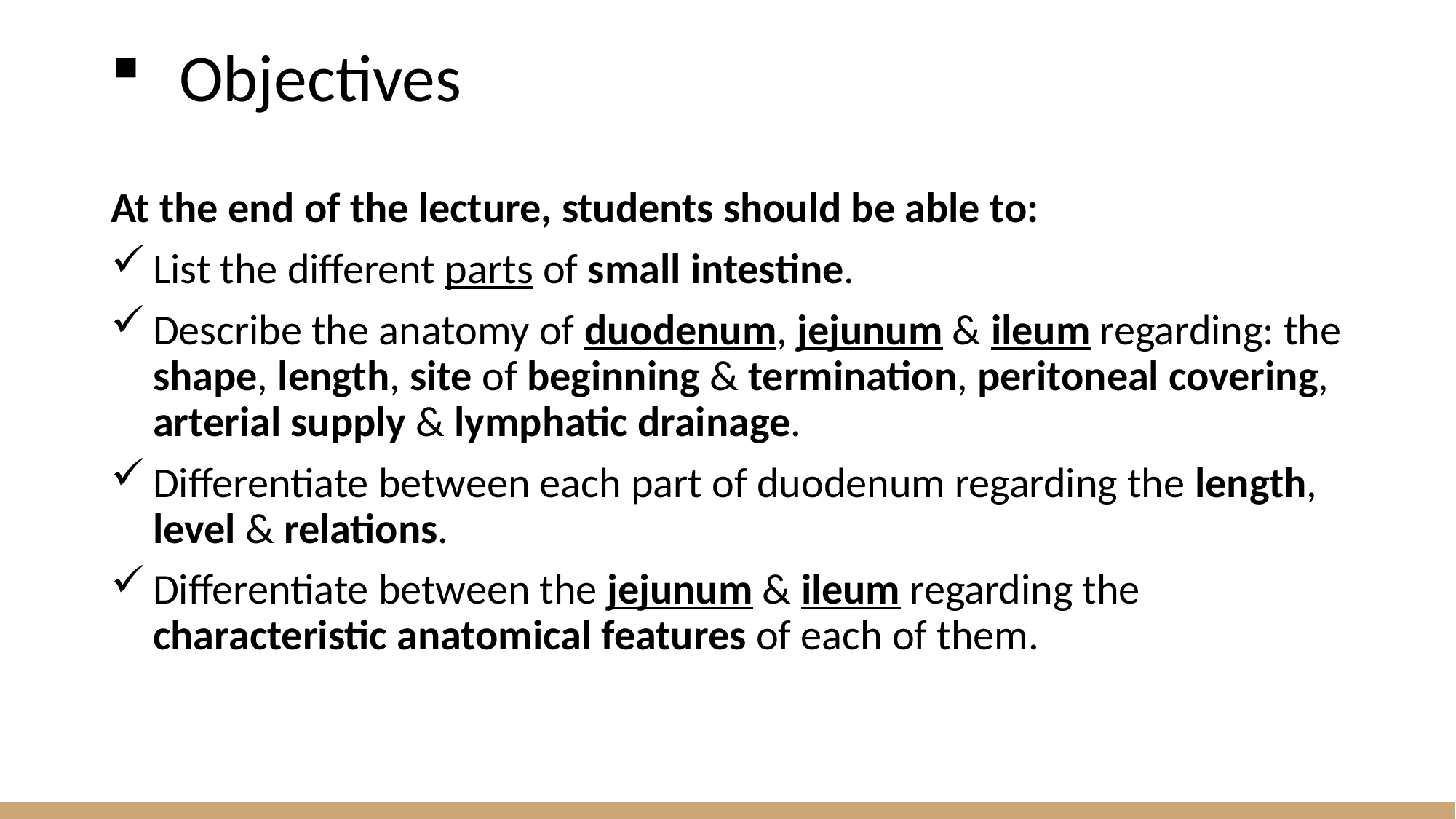

# Objectives
At the end of the lecture, students should be able to:
List the different parts of small intestine.
Describe the anatomy of duodenum, jejunum & ileum regarding: the shape, length, site of beginning & termination, peritoneal covering, arterial supply & lymphatic drainage.
Differentiate between each part of duodenum regarding the length, level & relations.
Differentiate between the jejunum & ileum regarding the characteristic anatomical features of each of them.